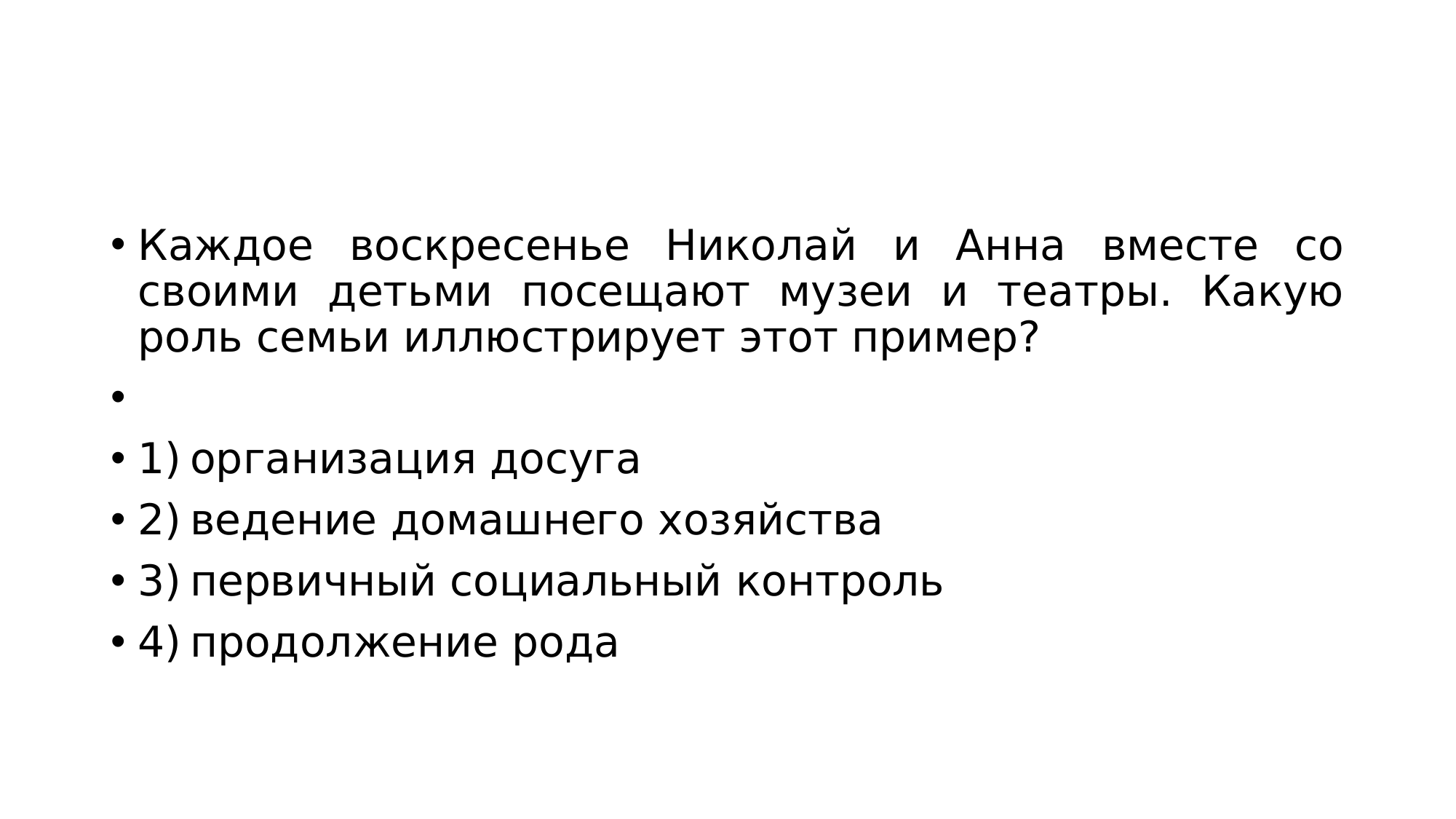

#
Каждое воскресенье Николай и Анна вместе со своими детьми посещают музеи и театры. Какую роль семьи иллюстрирует этот пример?

1) организация досуга
2) ведение домашнего хозяйства
3) первичный социальный контроль
4) продолжение рода